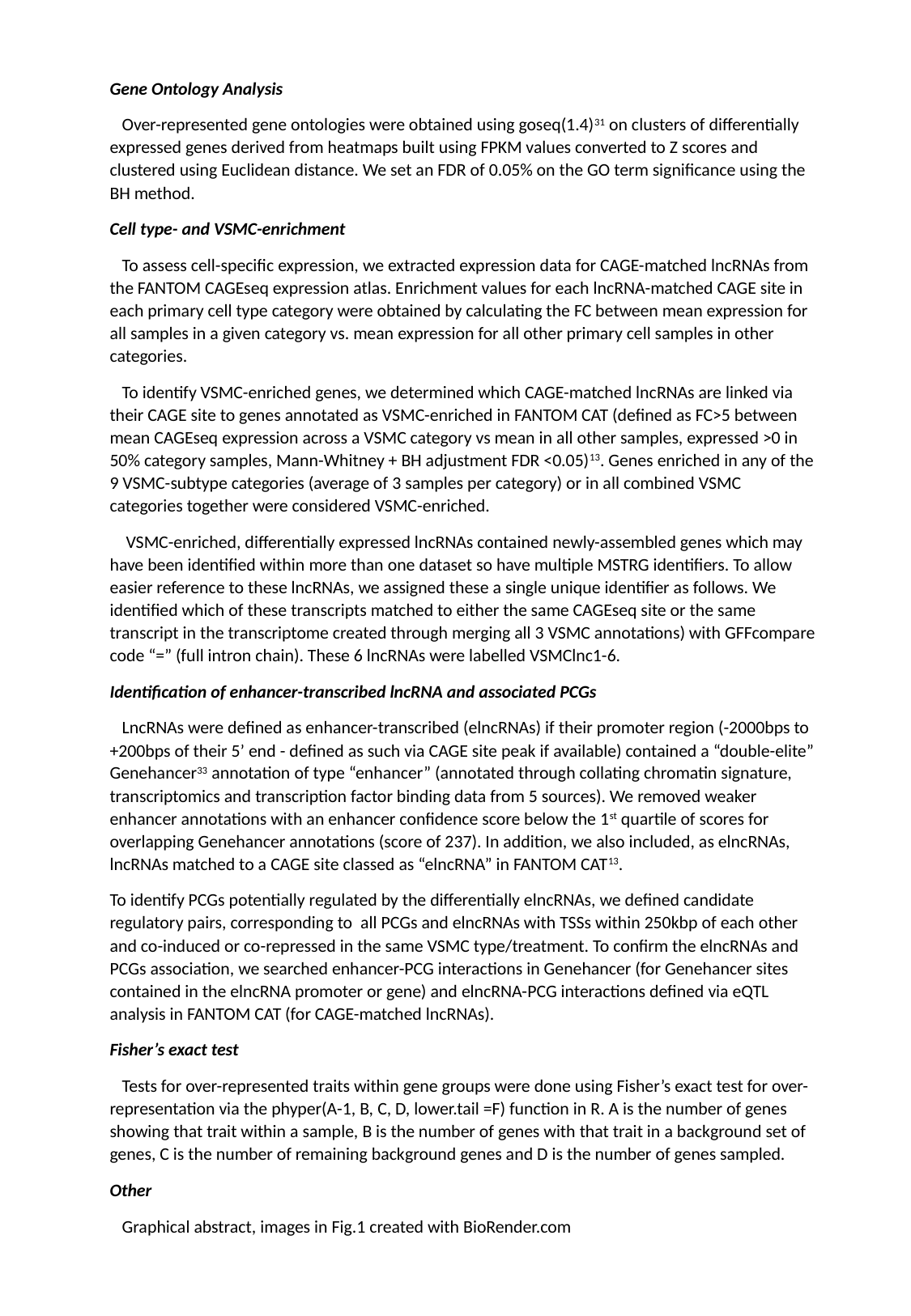

Gene Ontology Analysis
   Over-represented gene ontologies were obtained using goseq(1.4)31 on clusters of differentially expressed genes derived from heatmaps built using FPKM values converted to Z scores and clustered using Euclidean distance. We set an FDR of 0.05% on the GO term significance using the BH method.
Cell type- and VSMC-enrichment
   To assess cell-specific expression, we extracted expression data for CAGE-matched lncRNAs from the FANTOM CAGEseq expression atlas. Enrichment values for each lncRNA-matched CAGE site in each primary cell type category were obtained by calculating the FC between mean expression for all samples in a given category vs. mean expression for all other primary cell samples in other categories.
   To identify VSMC-enriched genes, we determined which CAGE-matched lncRNAs are linked via their CAGE site to genes annotated as VSMC-enriched in FANTOM CAT (defined as FC>5 between mean CAGEseq expression across a VSMC category vs mean in all other samples, expressed >0 in 50% category samples, Mann-Whitney + BH adjustment FDR <0.05)13. Genes enriched in any of the 9 VSMC-subtype categories (average of 3 samples per category) or in all combined VSMC categories together were considered VSMC-enriched.
    VSMC-enriched, differentially expressed lncRNAs contained newly-assembled genes which may have been identified within more than one dataset so have multiple MSTRG identifiers. To allow easier reference to these lncRNAs, we assigned these a single unique identifier as follows. We identified which of these transcripts matched to either the same CAGEseq site or the same transcript in the transcriptome created through merging all 3 VSMC annotations) with GFFcompare code “=” (full intron chain). These 6 lncRNAs were labelled VSMClnc1-6.
Identification of enhancer-transcribed lncRNA and associated PCGs
   LncRNAs were defined as enhancer-transcribed (elncRNAs) if their promoter region (-2000bps to +200bps of their 5’ end - defined as such via CAGE site peak if available) contained a “double-elite” Genehancer33 annotation of type “enhancer” (annotated through collating chromatin signature, transcriptomics and transcription factor binding data from 5 sources). We removed weaker enhancer annotations with an enhancer confidence score below the 1st quartile of scores for overlapping Genehancer annotations (score of 237). In addition, we also included, as elncRNAs, lncRNAs matched to a CAGE site classed as “elncRNA” in FANTOM CAT13.
To identify PCGs potentially regulated by the differentially elncRNAs, we defined candidate regulatory pairs, corresponding to  all PCGs and elncRNAs with TSSs within 250kbp of each other and co-induced or co-repressed in the same VSMC type/treatment. To confirm the elncRNAs and PCGs association, we searched enhancer-PCG interactions in Genehancer (for Genehancer sites contained in the elncRNA promoter or gene) and elncRNA-PCG interactions defined via eQTL analysis in FANTOM CAT (for CAGE-matched lncRNAs).
Fisher’s exact test
   Tests for over-represented traits within gene groups were done using Fisher’s exact test for over-representation via the phyper(A-1, B, C, D, lower.tail =F) function in R. A is the number of genes showing that trait within a sample, B is the number of genes with that trait in a background set of genes, C is the number of remaining background genes and D is the number of genes sampled.
Other
   Graphical abstract, images in Fig.1 created with BioRender.com